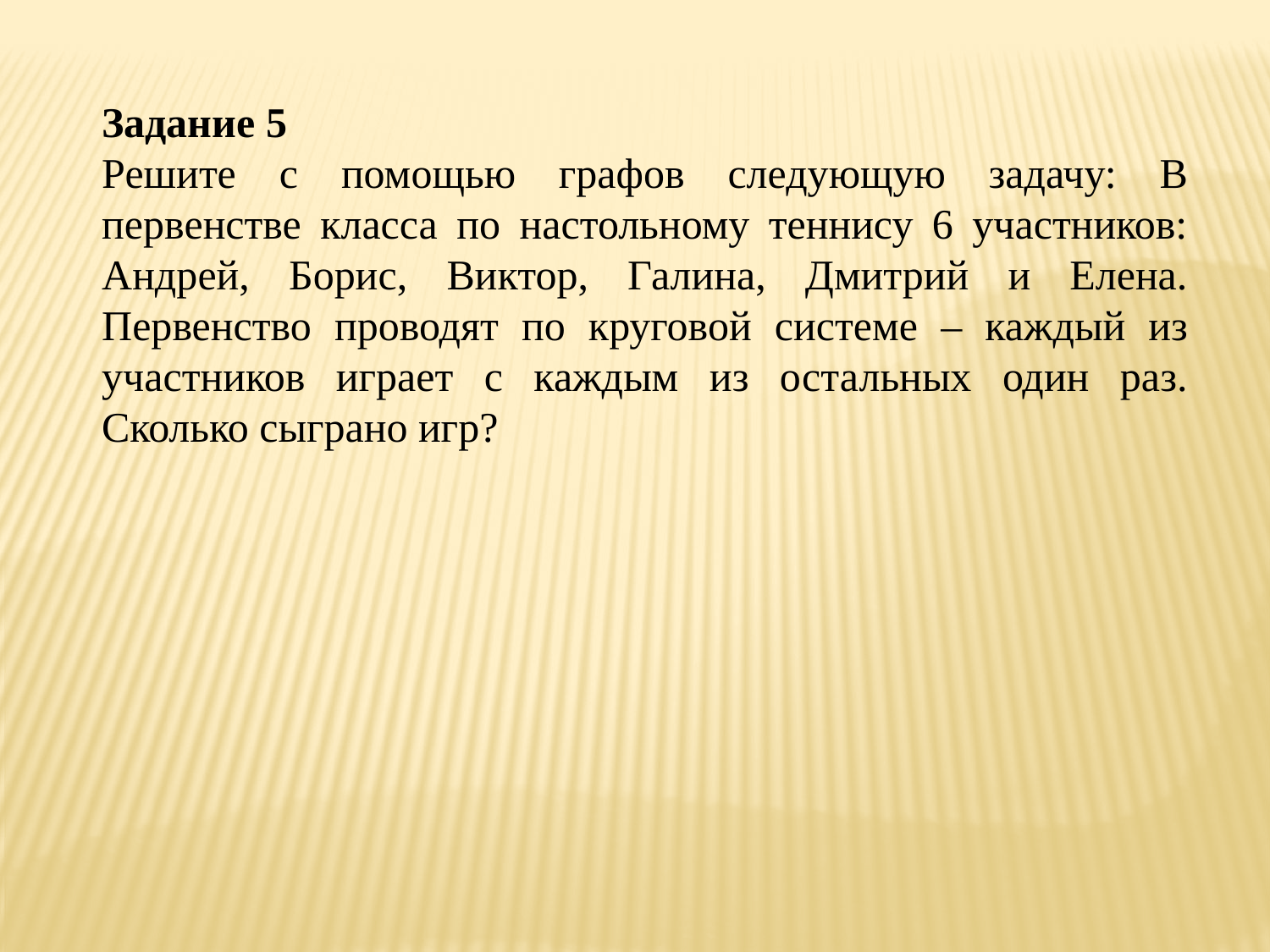

Задание 5
Решите с помощью графов следующую задачу: В первенстве класса по настольному теннису 6 участников: Андрей, Борис, Виктор, Галина, Дмитрий и Елена. Первенство проводят по круговой системе – каждый из участников играет с каждым из остальных один раз. Сколько сыграно игр?